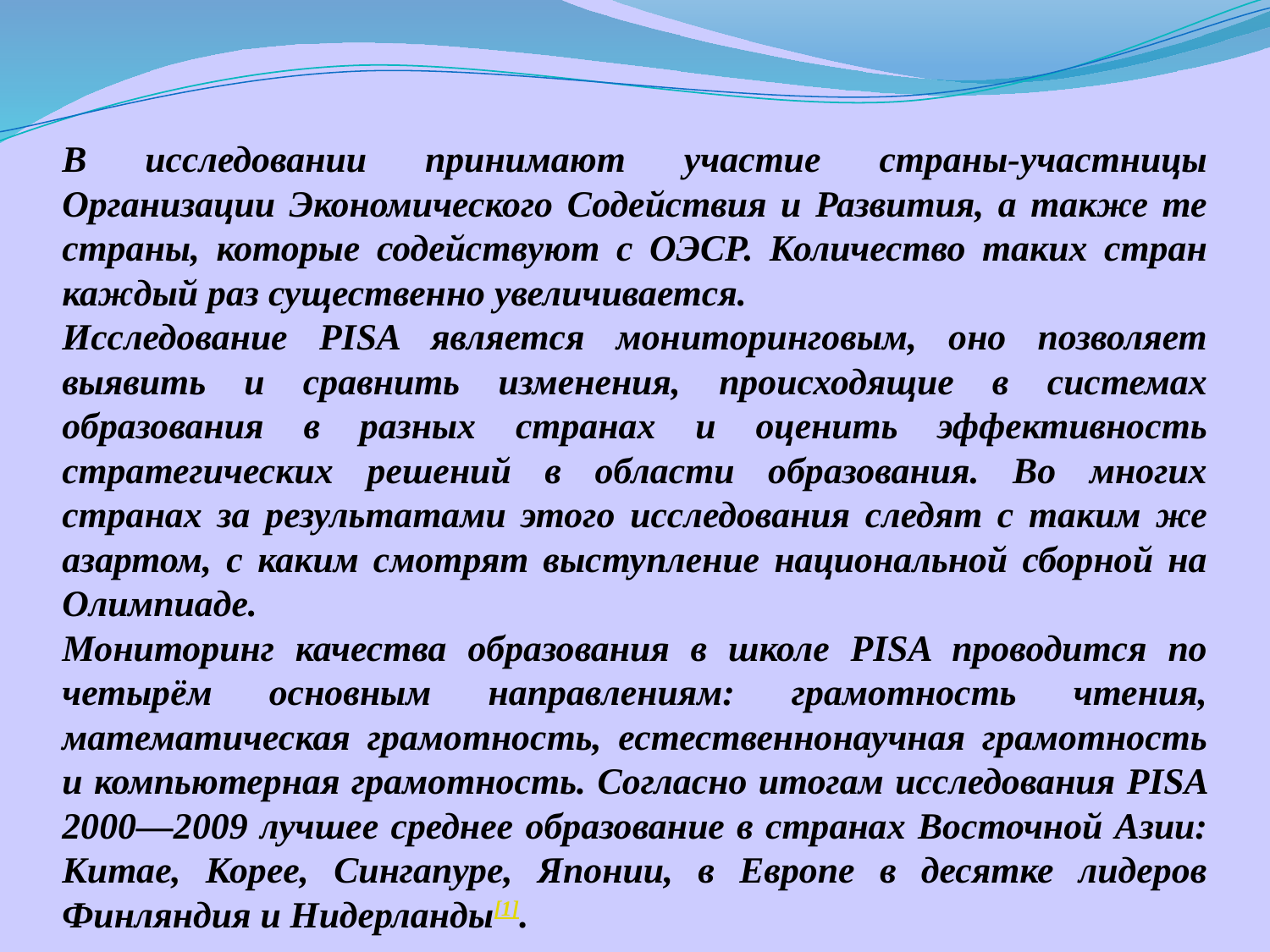

В исследовании принимают участие страны-участницы Организации Экономического Содействия и Развития, а также те страны, которые содействуют с ОЭСР. Количество таких стран каждый раз существенно увеличивается.
Исследование PISA является мониторинговым, оно позволяет выявить и сравнить изменения, происходящие в системах образования в разных странах и оценить эффективность стратегических решений в области образования. Во многих странах за результатами этого исследования следят с таким же азартом, с каким смотрят выступление национальной сборной на Олимпиаде.
Мониторинг качества образования в школе PISA проводится по четырём основным направлениям: грамотность чтения, математическая грамотность, естественнонаучная грамотность и компьютерная грамотность. Согласно итогам исследования PISA 2000—2009 лучшее среднее образование в странах Восточной Азии: Китае, Корее, Сингапуре, Японии, в Европе в десятке лидеров Финляндия и Нидерланды[1].